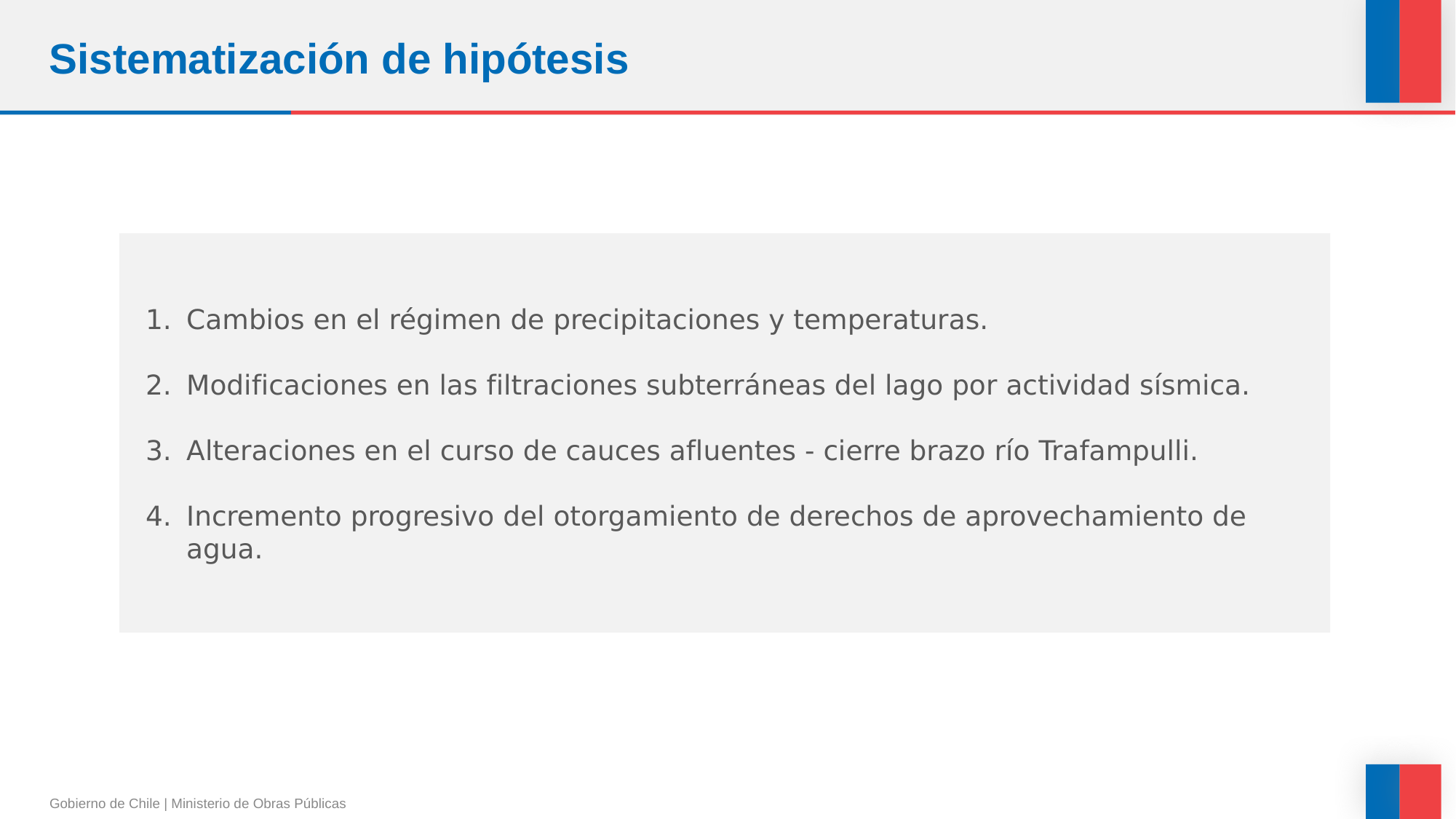

# Sistematización de hipótesis
Cambios en el régimen de precipitaciones y temperaturas.

Modificaciones en las filtraciones subterráneas del lago por actividad sísmica.

Alteraciones en el curso de cauces afluentes - cierre brazo río Trafampulli.

Incremento progresivo del otorgamiento de derechos de aprovechamiento de agua.